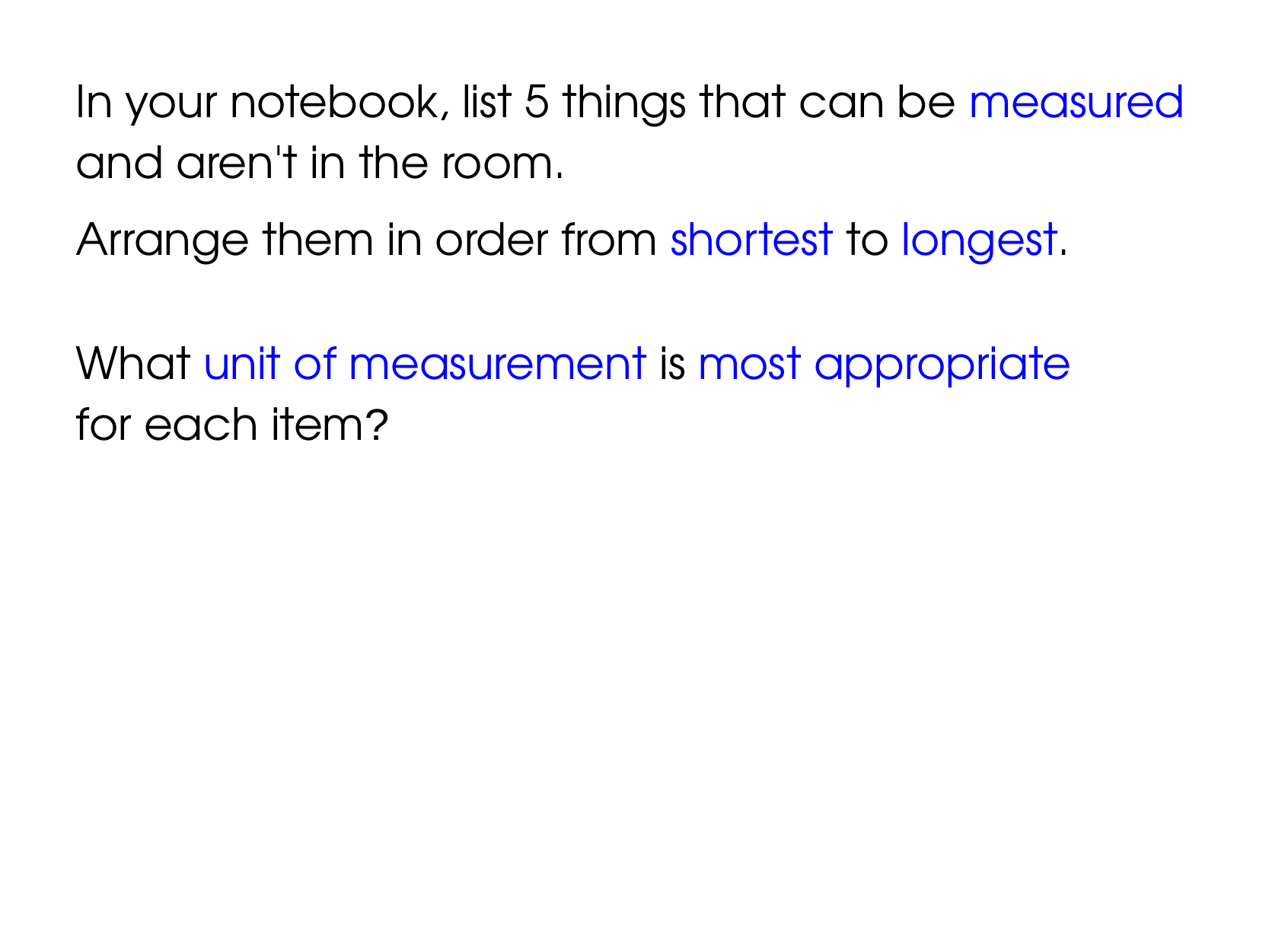

In your notebook, list 5 things that can be measured and aren't in the room.
Arrange them in order from shortest to longest.

What unit of measurement is most appropriate
for each item?